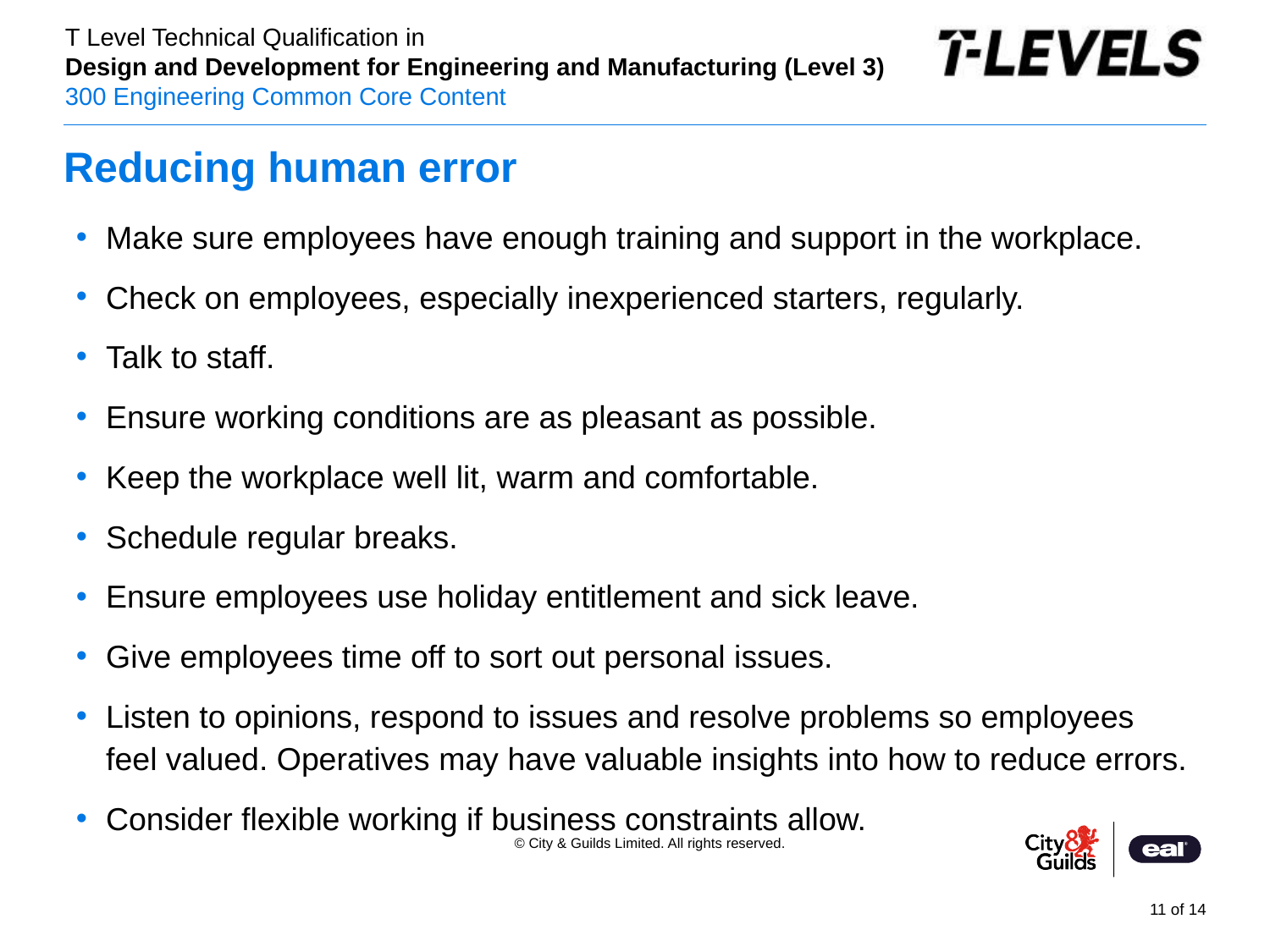

# Reducing human error
Make sure employees have enough training and support in the workplace.
Check on employees, especially inexperienced starters, regularly.
Talk to staff.
Ensure working conditions are as pleasant as possible.
Keep the workplace well lit, warm and comfortable.
Schedule regular breaks.
Ensure employees use holiday entitlement and sick leave.
Give employees time off to sort out personal issues.
Listen to opinions, respond to issues and resolve problems so employees feel valued. Operatives may have valuable insights into how to reduce errors.
Consider flexible working if business constraints allow.